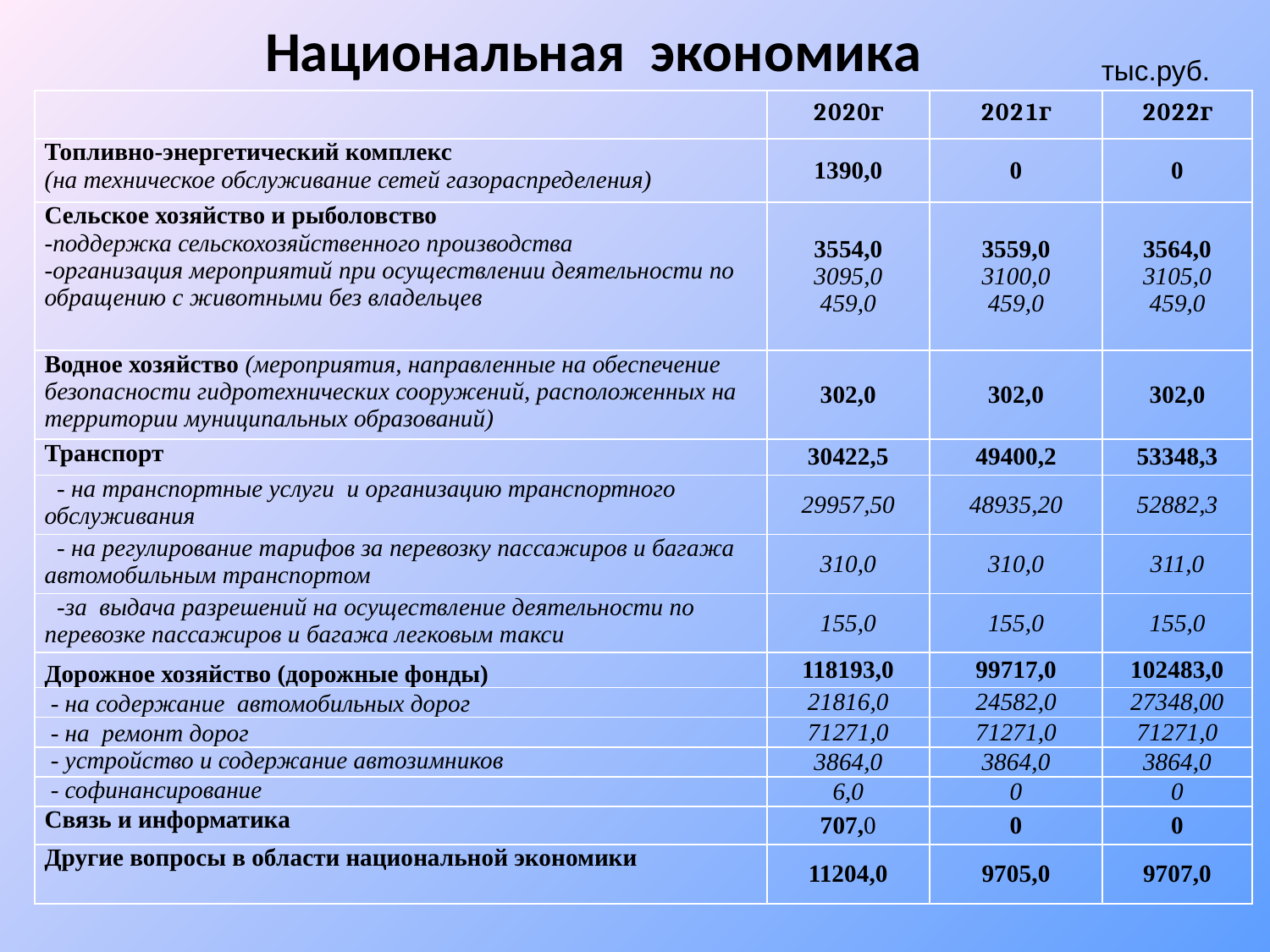

# Национальная  экономика
тыс.руб.
|  | 2020г | 2021г | 2022г |
| --- | --- | --- | --- |
| Топливно-энергетический комплекс (на техническое обслуживание сетей газораспределения) | 1390,0 | 0 | 0 |
| Сельское хозяйство и рыболовство -поддержка сельскохозяйственного производства -организация мероприятий при осуществлении деятельности по обращению с животными без владельцев | 3554,0 3095,0 459,0 | 3559,0 3100,0 459,0 | 3564,0 3105,0 459,0 |
| Водное хозяйство (мероприятия, направленные на обеспечение безопасности гидротехнических сооружений, расположенных на территории муниципальных образований) | 302,0 | 302,0 | 302,0 |
| Транспорт | 30422,5 | 49400,2 | 53348,3 |
| - на транспортные услуги и организацию транспортного обслуживания | 29957,50 | 48935,20 | 52882,3 |
| - на регулирование тарифов за перевозку пассажиров и багажа автомобильным транспортом | 310,0 | 310,0 | 311,0 |
| -за выдача разрешений на осуществление деятельности по перевозке пассажиров и багажа легковым такси | 155,0 | 155,0 | 155,0 |
| Дорожное хозяйство (дорожные фонды) | 118193,0 | 99717,0 | 102483,0 |
| - на содержание автомобильных дорог | 21816,0 | 24582,0 | 27348,00 |
| - на ремонт дорог | 71271,0 | 71271,0 | 71271,0 |
| - устройство и содержание автозимников | 3864,0 | 3864,0 | 3864,0 |
| - софинансирование | 6,0 | 0 | 0 |
| Связь и информатика | 707,0 | 0 | 0 |
| Другие вопросы в области национальной экономики | 11204,0 | 9705,0 | 9707,0 |